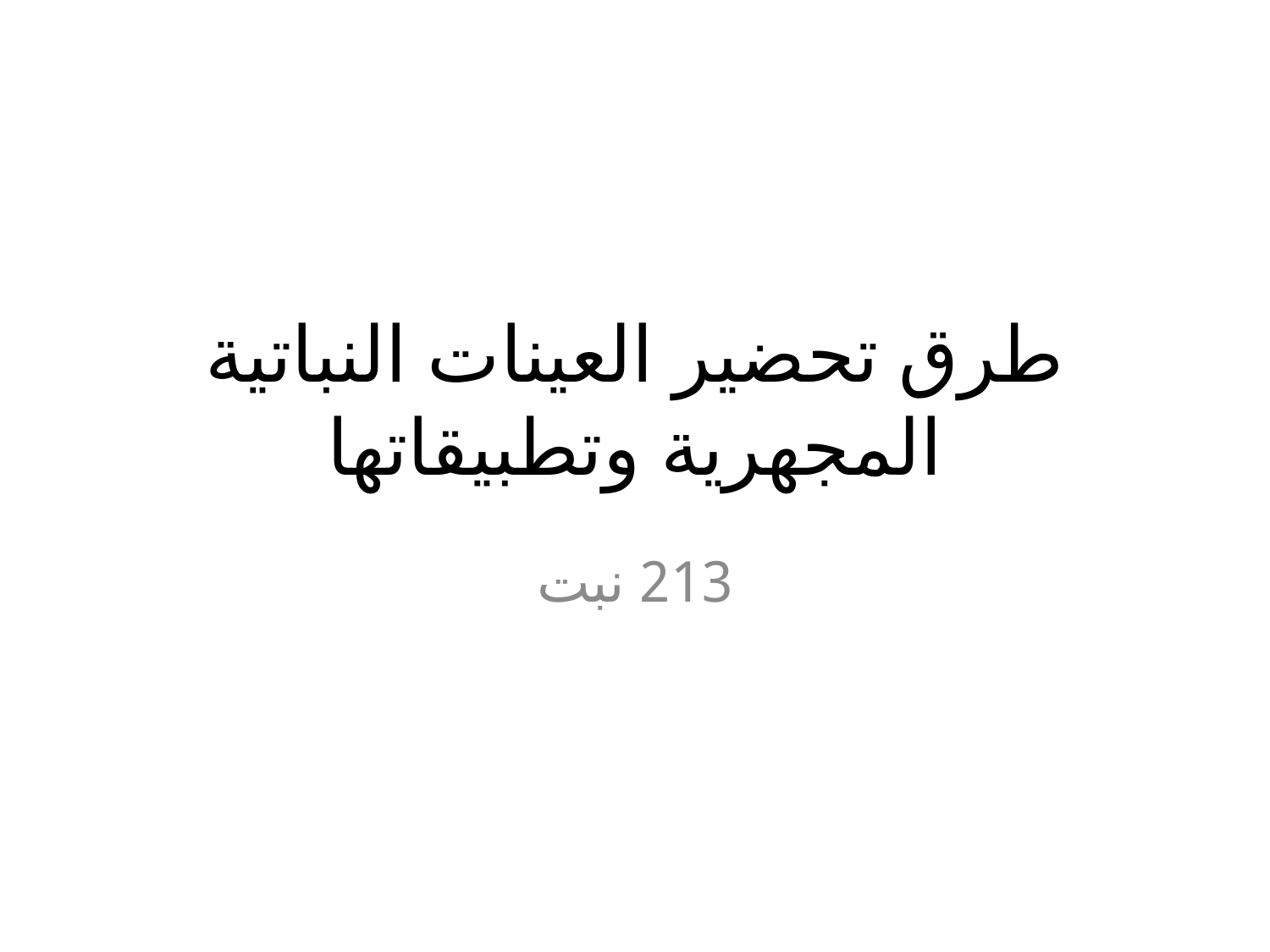

# طرق تحضير العينات النباتية المجهرية وتطبيقاتها
213 نبت